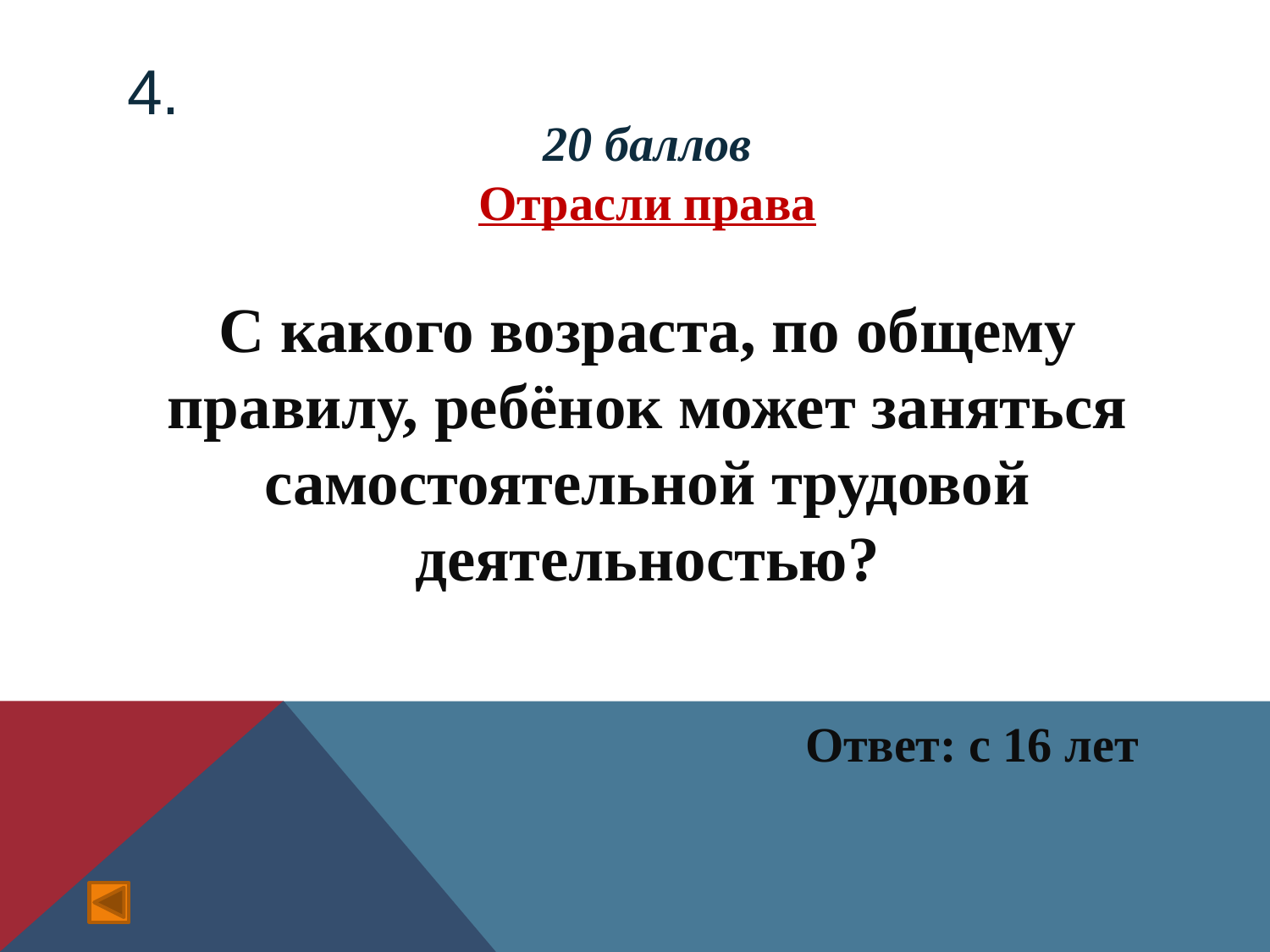

20 баллов
Отрасли права

С какого возраста, по общему правилу, ребёнок может заняться самостоятельной трудовой деятельностью?

Ответ: с 16 лет

# 4.